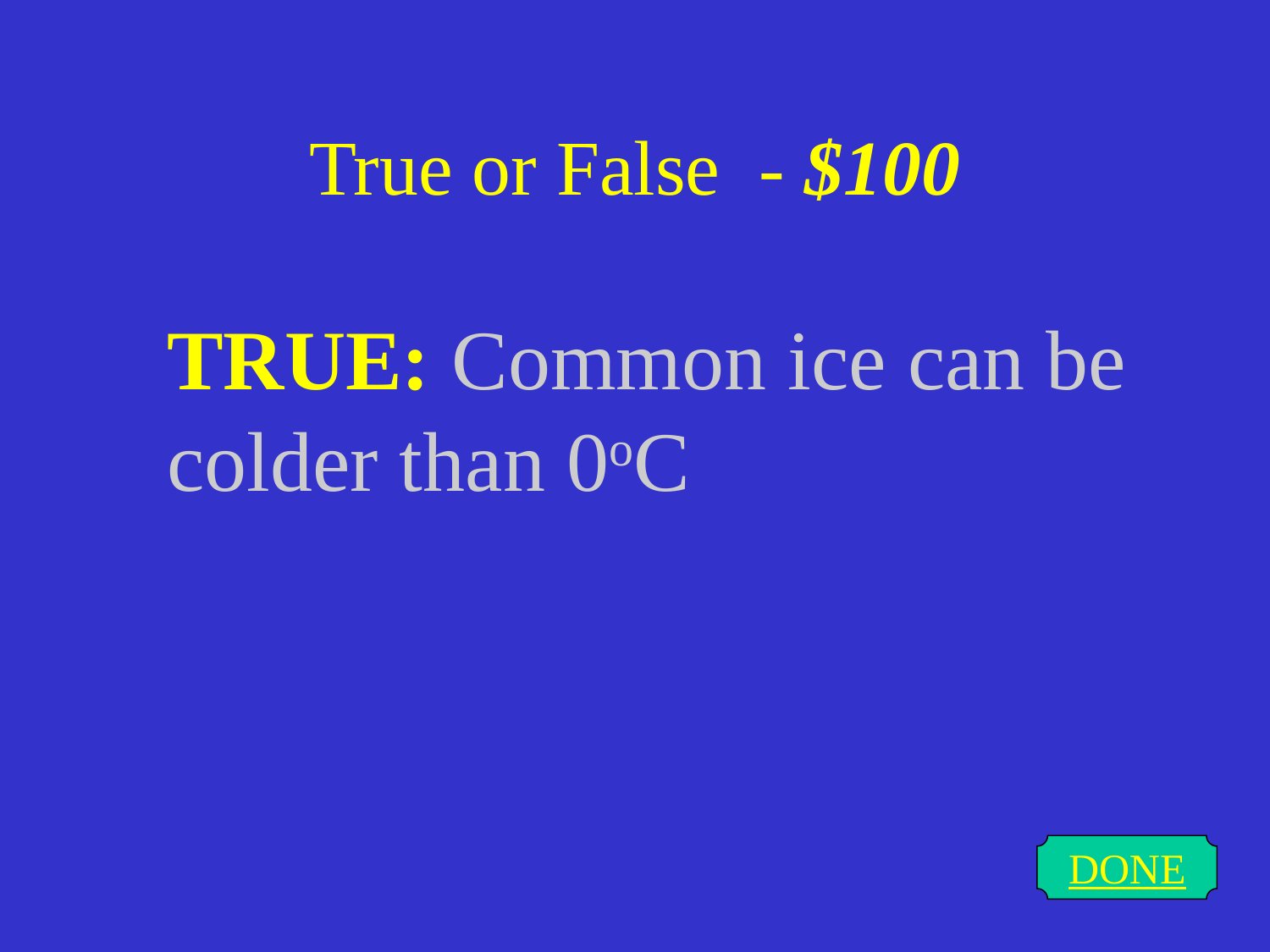

# True or False  - $100
TRUE: Common ice can be colder than 0oC

DONE